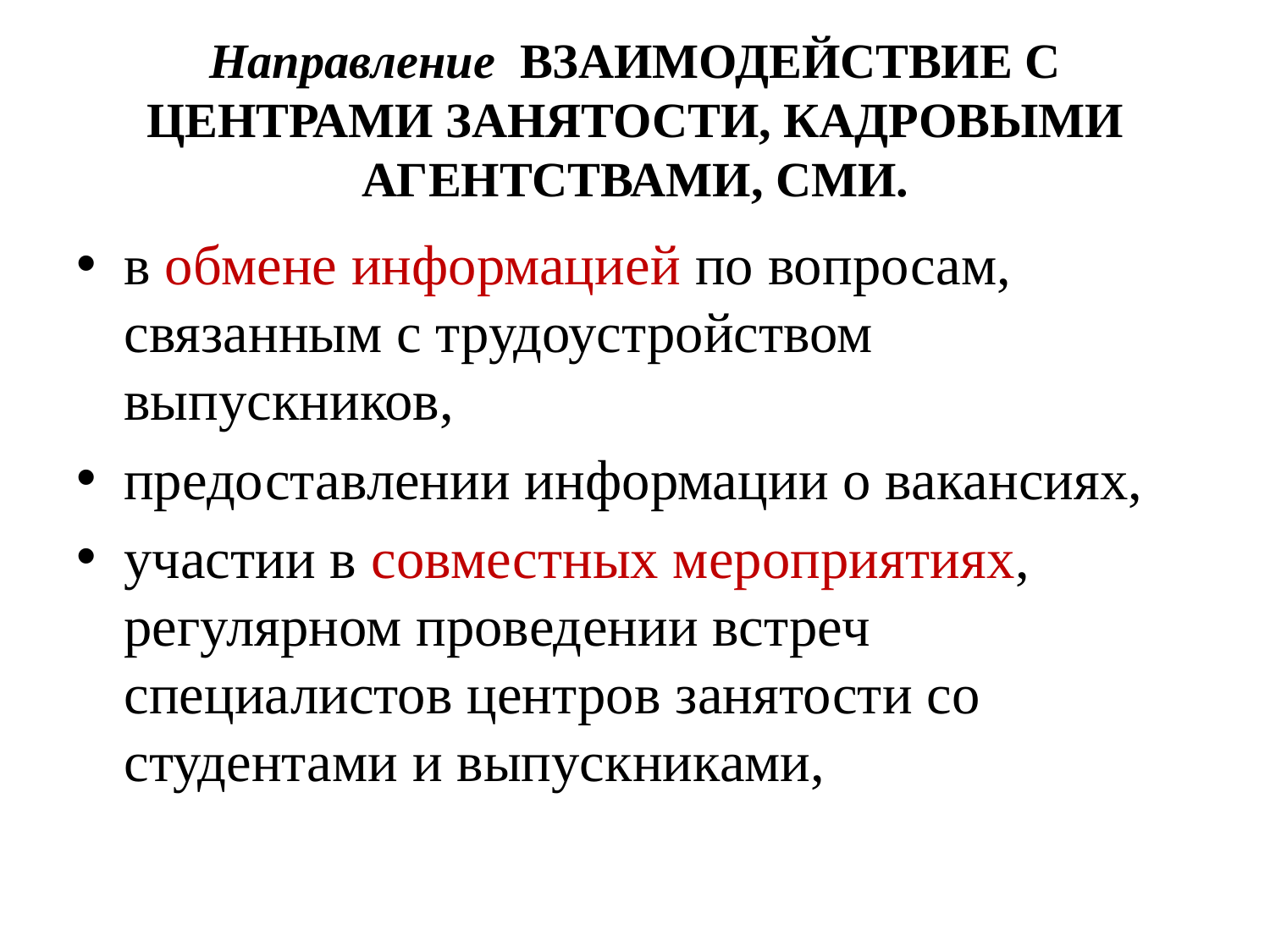

# Направление  ВЗАИМОДЕЙСТВИЕ С ЦЕНТРАМИ ЗАНЯТОСТИ, КАДРОВЫМИ АГЕНТСТВАМИ, СМИ.
в обмене информацией по вопросам, связанным с трудоустройством выпускников,
предоставлении информации о вакансиях,
участии в совместных мероприятиях, регулярном проведении встреч специалистов центров занятости со студентами и выпускниками,